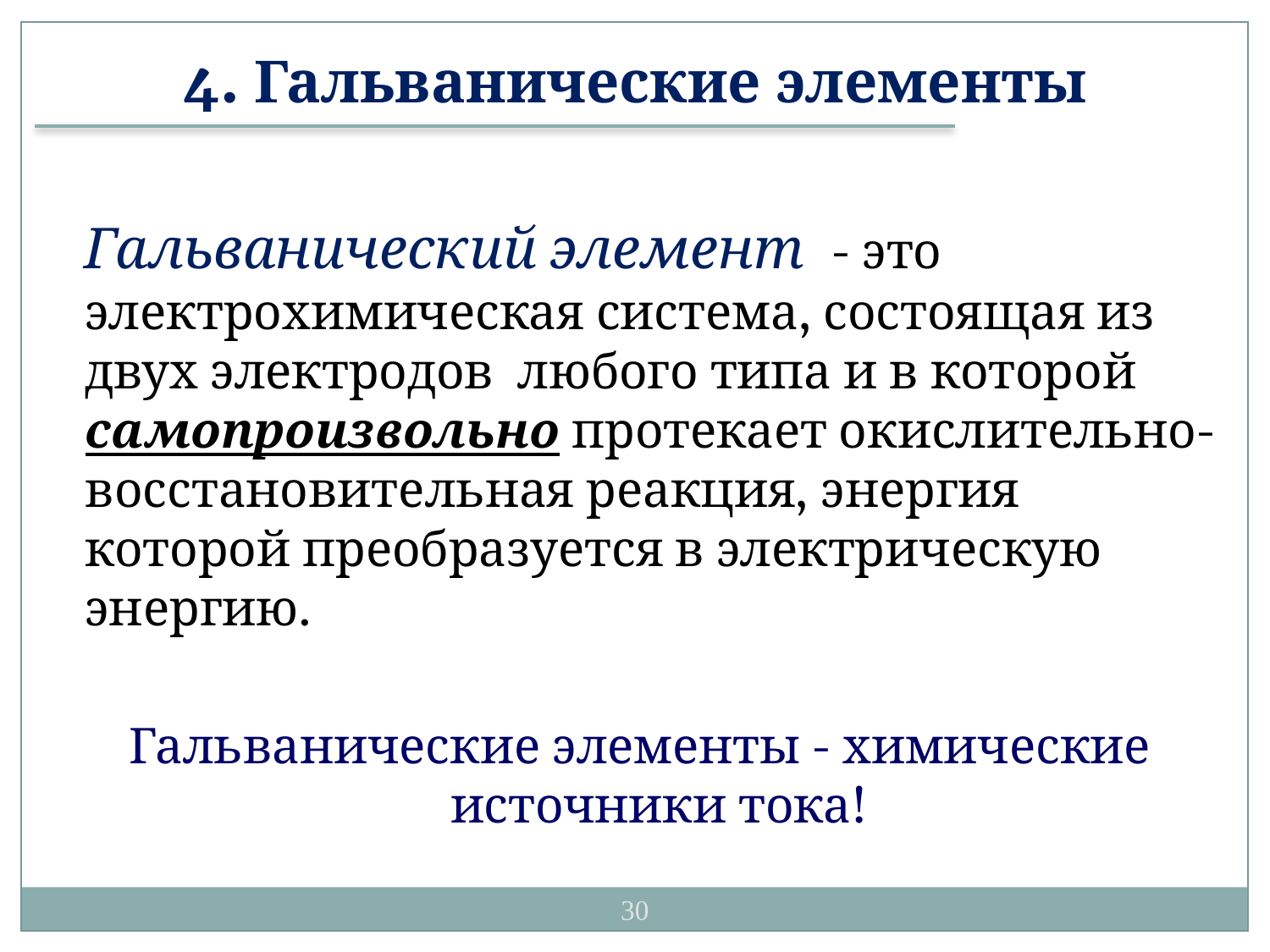

4. Гальванические элементы
Гальванический элемент  - это электрохимическая система, состоящая из двух электродов  любого типа и в которой самопроизвольно протекает окислительно-восстановительная реакция, энергия которой преобразуется в электрическую энергию.

Гальванические элементы - химические источники тока!

30